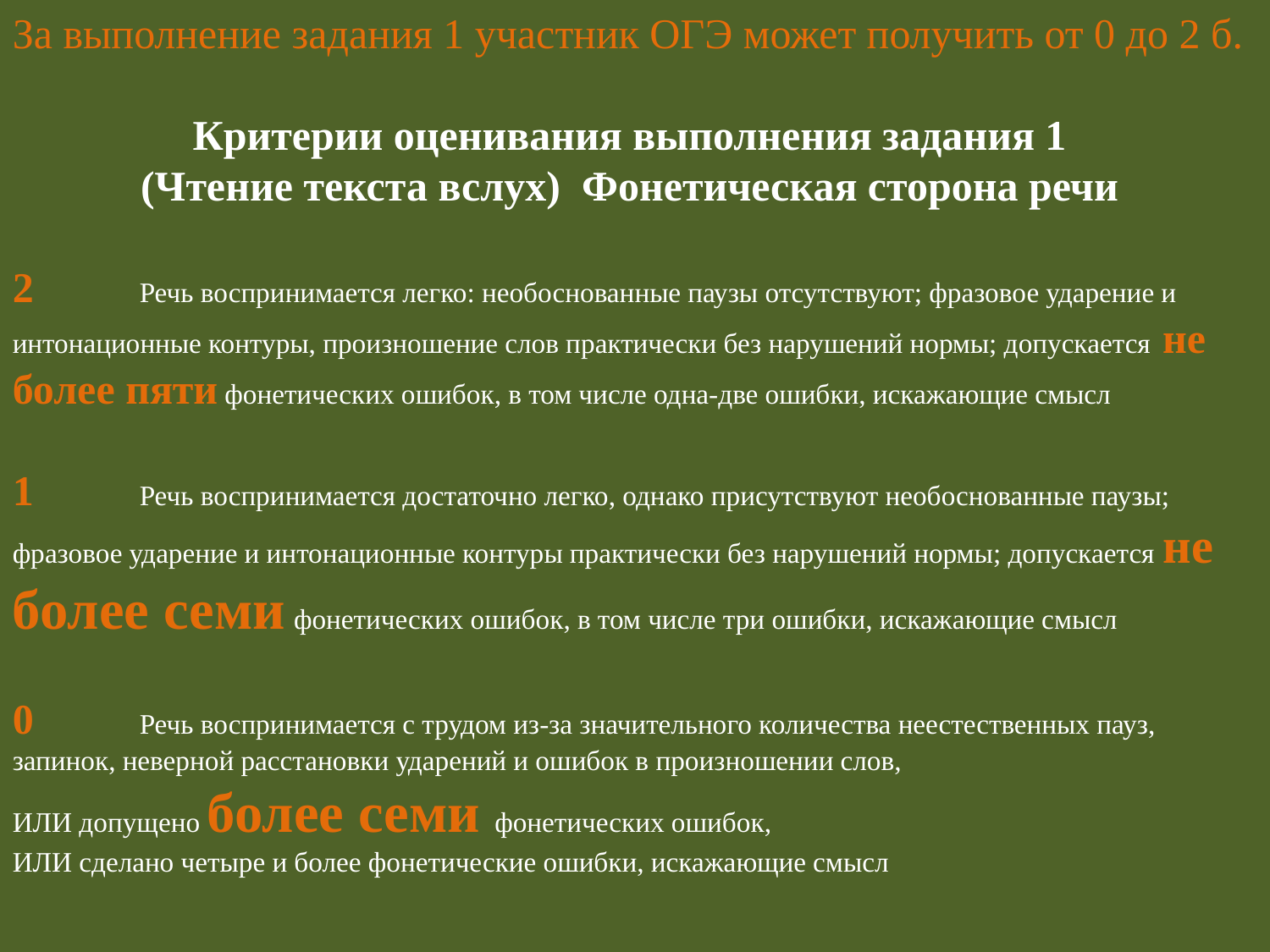

За выполнение задания 1 участник ОГЭ может получить от 0 до 2 б.

Критерии оценивания выполнения задания 1
(Чтение текста вслух)  Фонетическая сторона речи

2 	Речь воспринимается легко: необоснованные паузы отсутствуют; фразовое ударение и интонационные контуры, произношение слов практически без нарушений нормы; допускается не более пяти фонетических ошибок, в том числе одна-две ошибки, искажающие смысл

1 	Речь воспринимается достаточно легко, однако присутствуют необоснованные паузы; фразовое ударение и интонационные контуры практически без нарушений нормы; допускается не более семи фонетических ошибок, в том числе три ошибки, искажающие смысл

0 	Речь воспринимается с трудом из-за значительного количества неестественных пауз, запинок, неверной расстановки ударений и ошибок в произношении слов,
ИЛИ допущено более семи фонетических ошибок,
ИЛИ сделано четыре и более фонетические ошибки, искажающие смысл